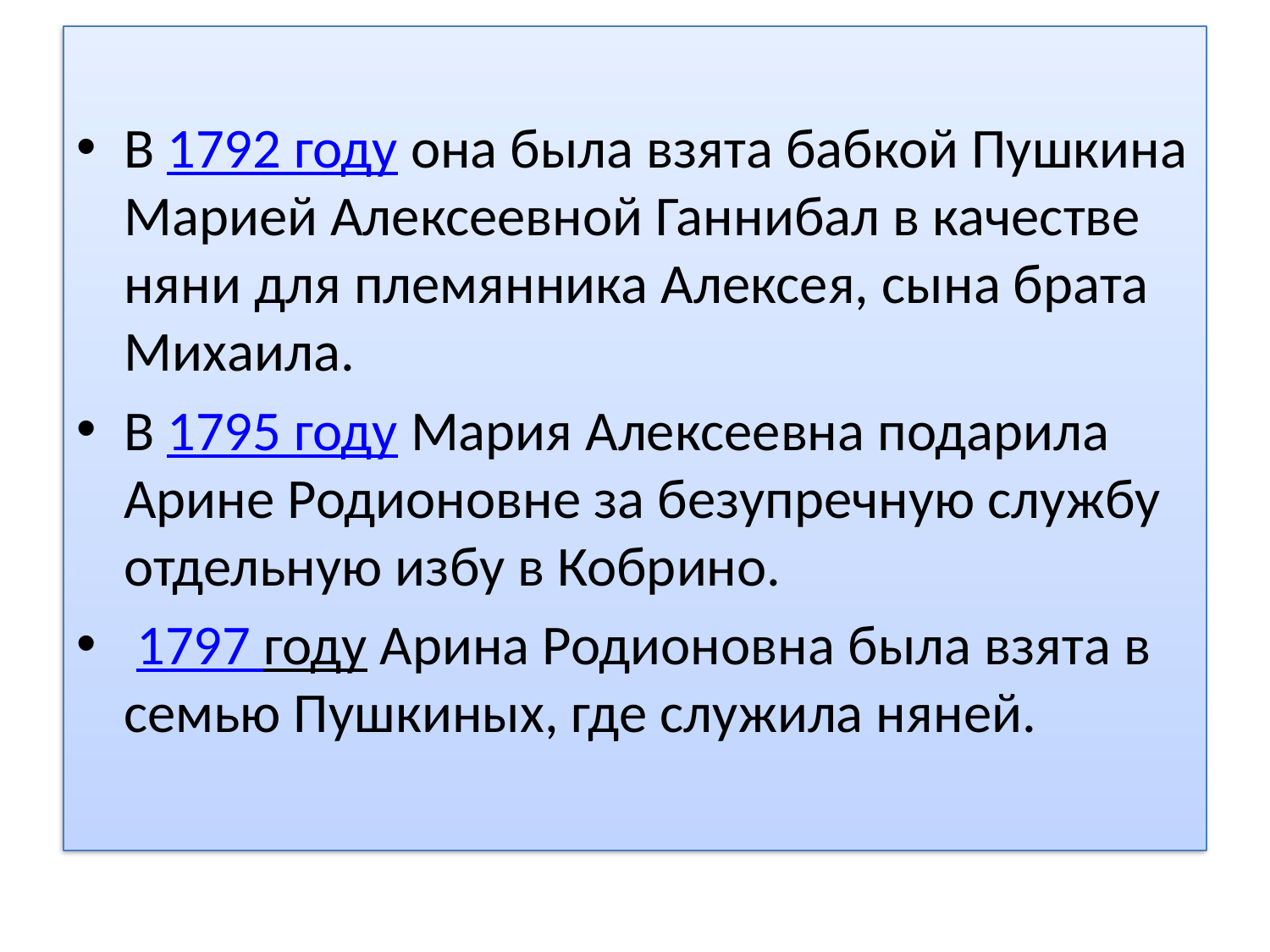

В 1792 году она была взята бабкой Пушкина Марией Алексеевной Ганнибал в качестве няни для племянника Алексея, сына брата Михаила.
В 1795 году Мария Алексеевна подарила Арине Родионовне за безупречную службу отдельную избу в Кобрино.
 1797 году Арина Родионовна была взята в семью Пушкиных, где служила няней.
#